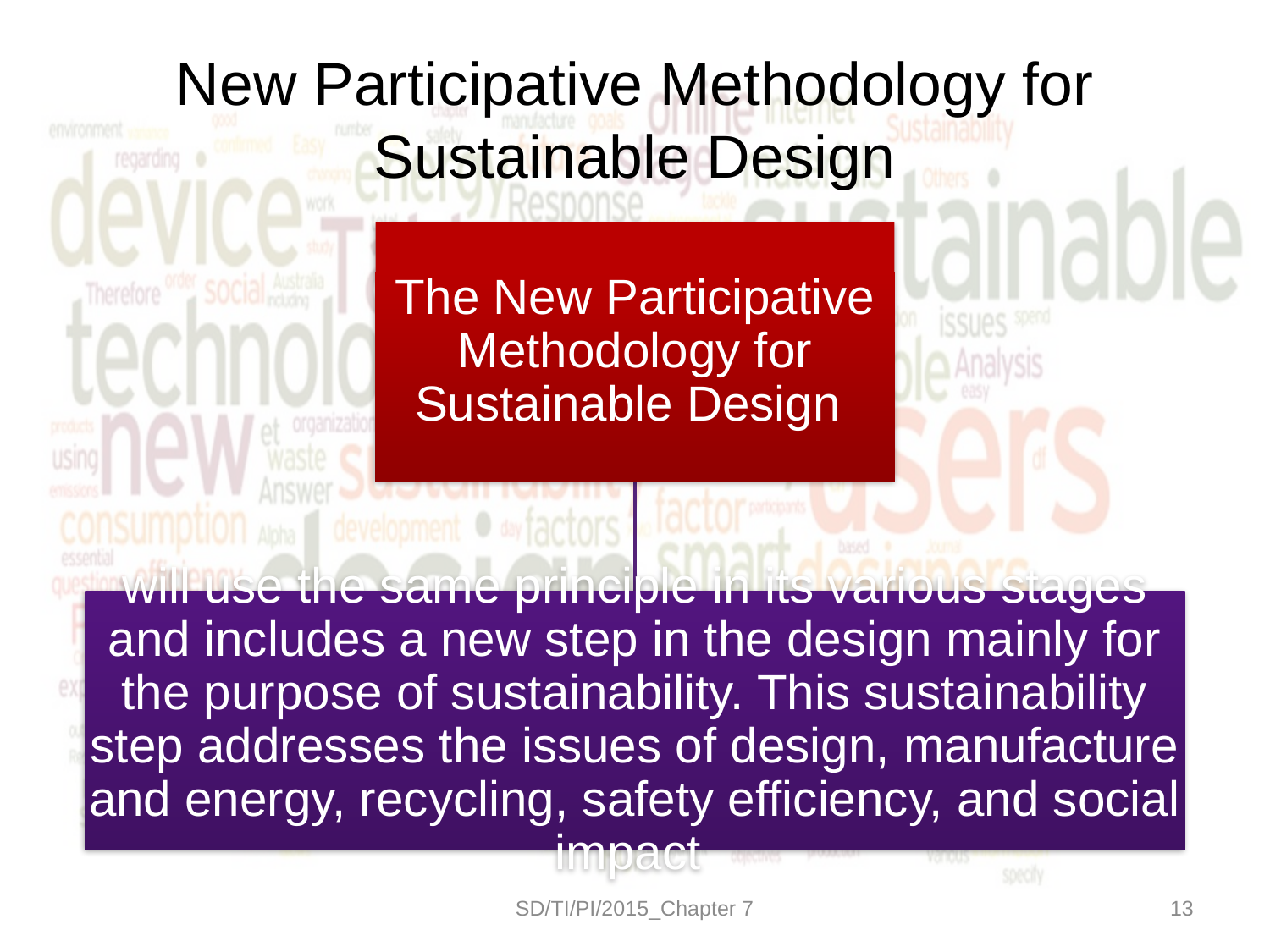

# New Participative Methodology for Sustainable Design
The New Participative Methodology for Sustainable Design
will use the same principle in its various stages and includes a new step in the design mainly for the purpose of sustainability. This sustainability step addresses the issues of design, manufacture and energy, recycling, safety efficiency, and social impact
SD/TI/PI/2015_Chapter 7
13